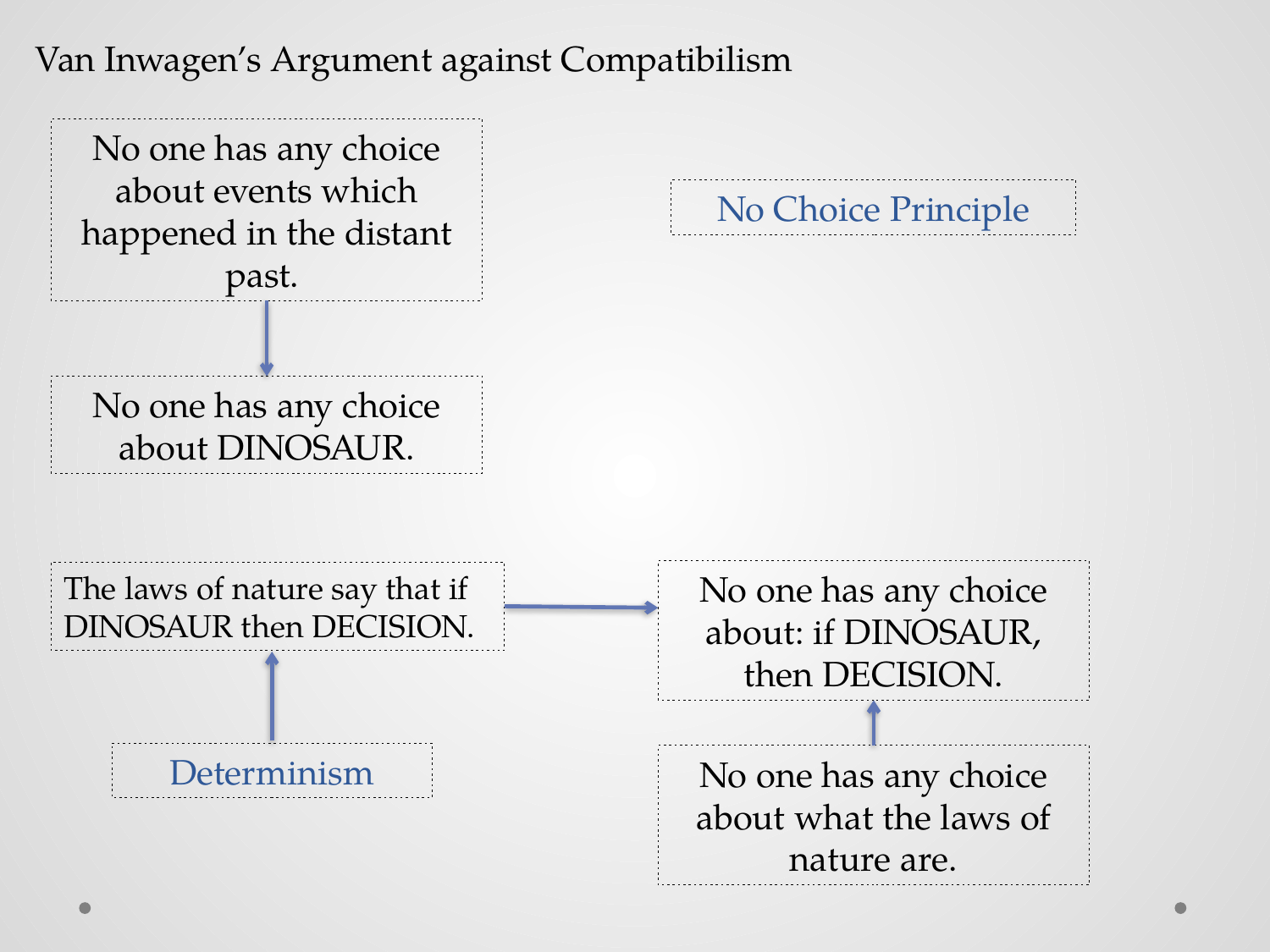

Van Inwagen’s Argument against Compatibilism
No one has any choice about events which happened in the distant past.
No Choice Principle
No one has any choice about DINOSAUR.
No one has any choice about: if DINOSAUR, then DECISION.
The laws of nature say that if DINOSAUR then DECISION.
Determinism
No one has any choice about what the laws of nature are.